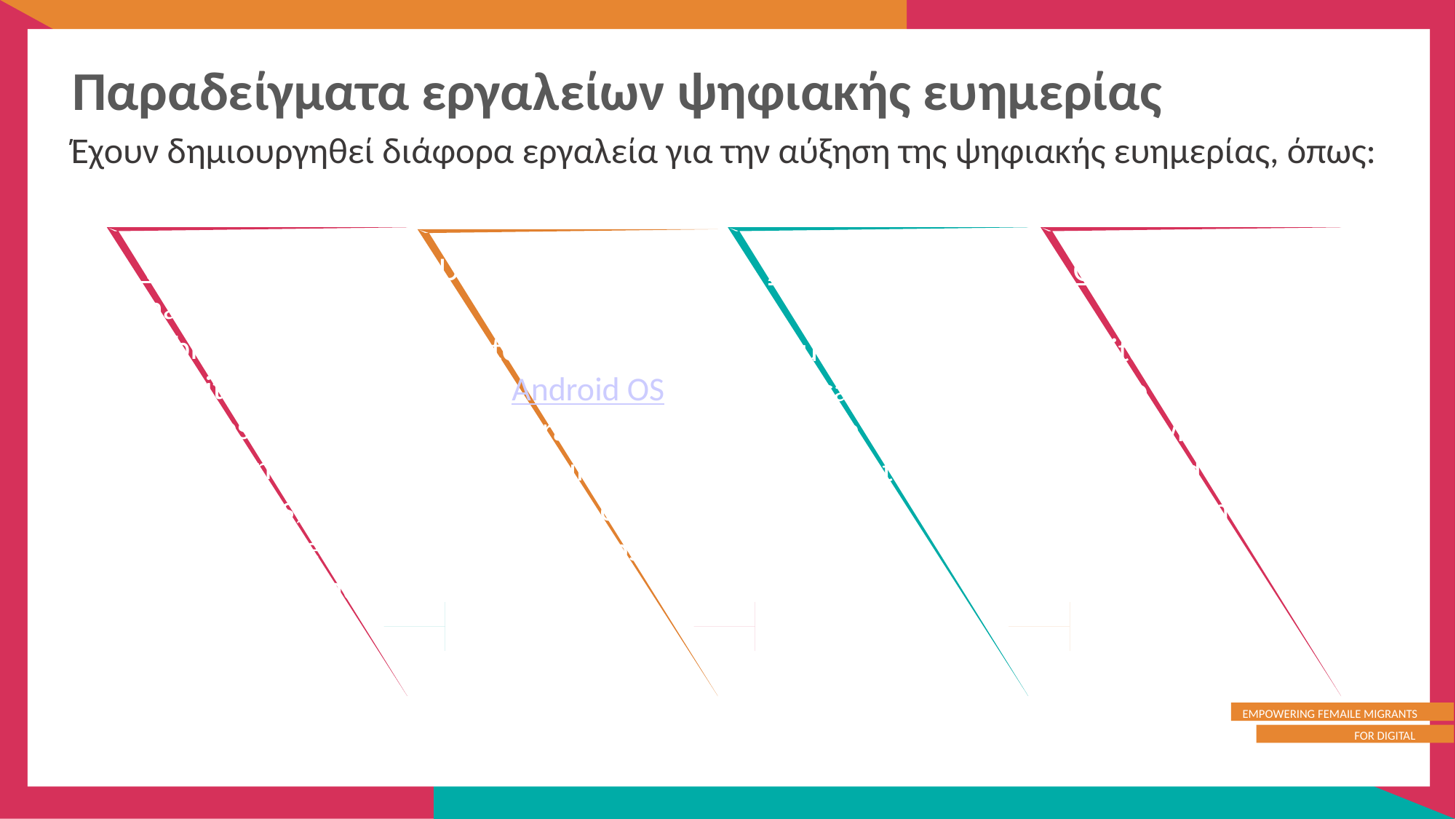

Παραδείγματα εργαλείων ψηφιακής ευημερίας
Έχουν δημιουργηθεί διάφορα εργαλεία για την αύξηση της ψηφιακής ευημερίας, όπως:

Website blockers that allow users to block certain websites, either at all times or during certain time intervals, to decrease distraction and increase productivity.
Usage dashboards, like the one integrated into the Android OS, that track how many hours a user spends on different apps or websites.
App timers limit how many minutes or hours a user can spend on certain websites or applications per day.
Google Shush is a feature that switches a device to "do not disturb" mode whenever it is placed screen down
Describe the types of information that’s collected, such as payment methods and IP addresses, and outline how they’re used